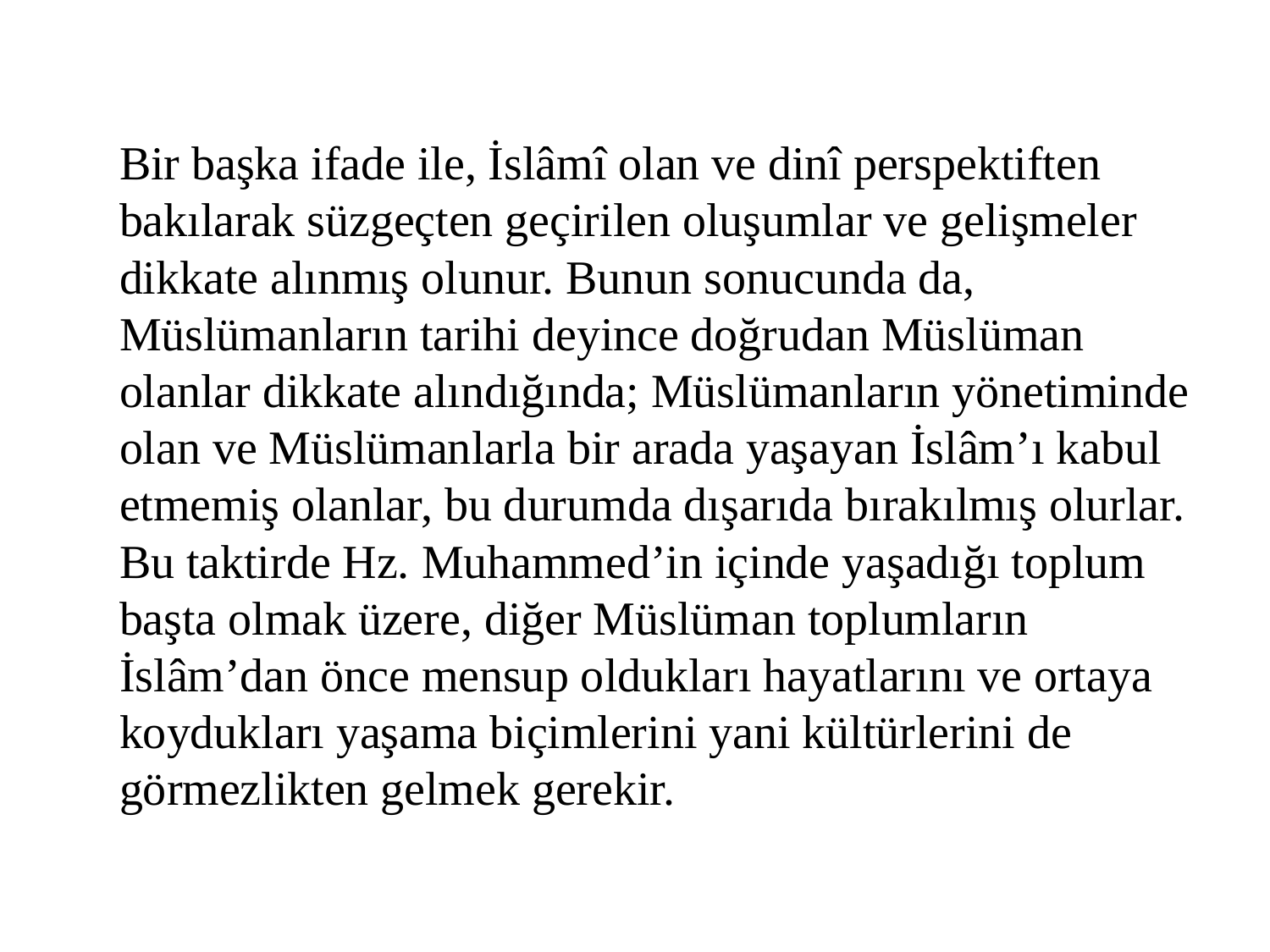

Bir başka ifade ile, İslâmî olan ve dinî perspektiften bakılarak süzgeçten geçirilen oluşumlar ve gelişmeler dikkate alınmış olunur. Bunun sonucunda da, Müslümanların tarihi deyince doğrudan Müslüman olanlar dikkate alındığında; Müslümanların yönetiminde olan ve Müslümanlarla bir arada yaşayan İslâm’ı kabul etmemiş olanlar, bu durumda dışarıda bırakılmış olurlar. Bu taktirde Hz. Muhammed’in içinde yaşadığı toplum başta olmak üzere, diğer Müslüman toplumların İslâm’dan önce mensup oldukları hayatlarını ve ortaya koydukları yaşama biçimlerini yani kültürlerini de görmezlikten gelmek gerekir.